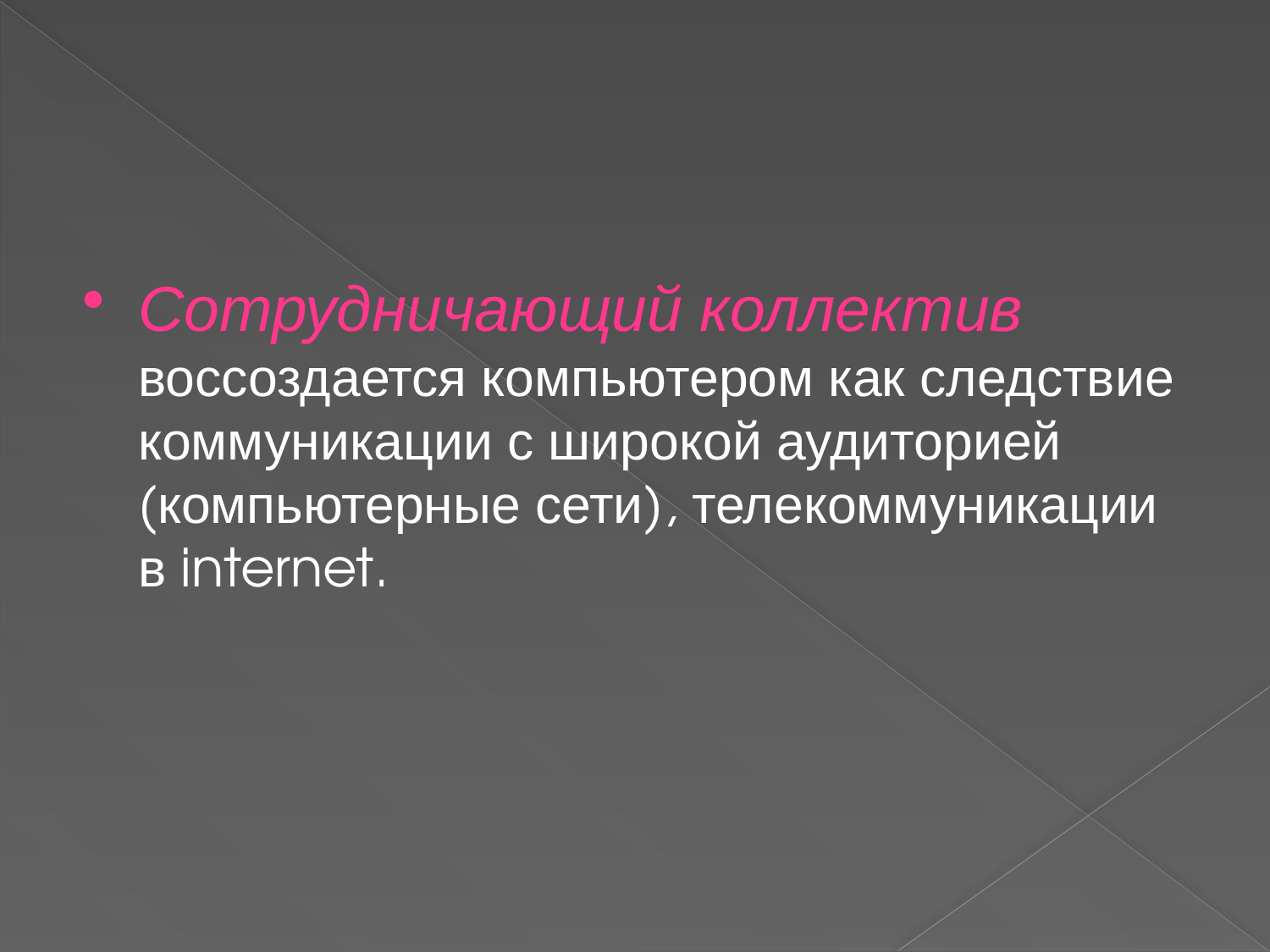

#
Сотрудничающий коллектив воссоздается компьютером как следствие коммуникации с широкой аудиторией (компьютерные сети), телекоммуникации в internet.